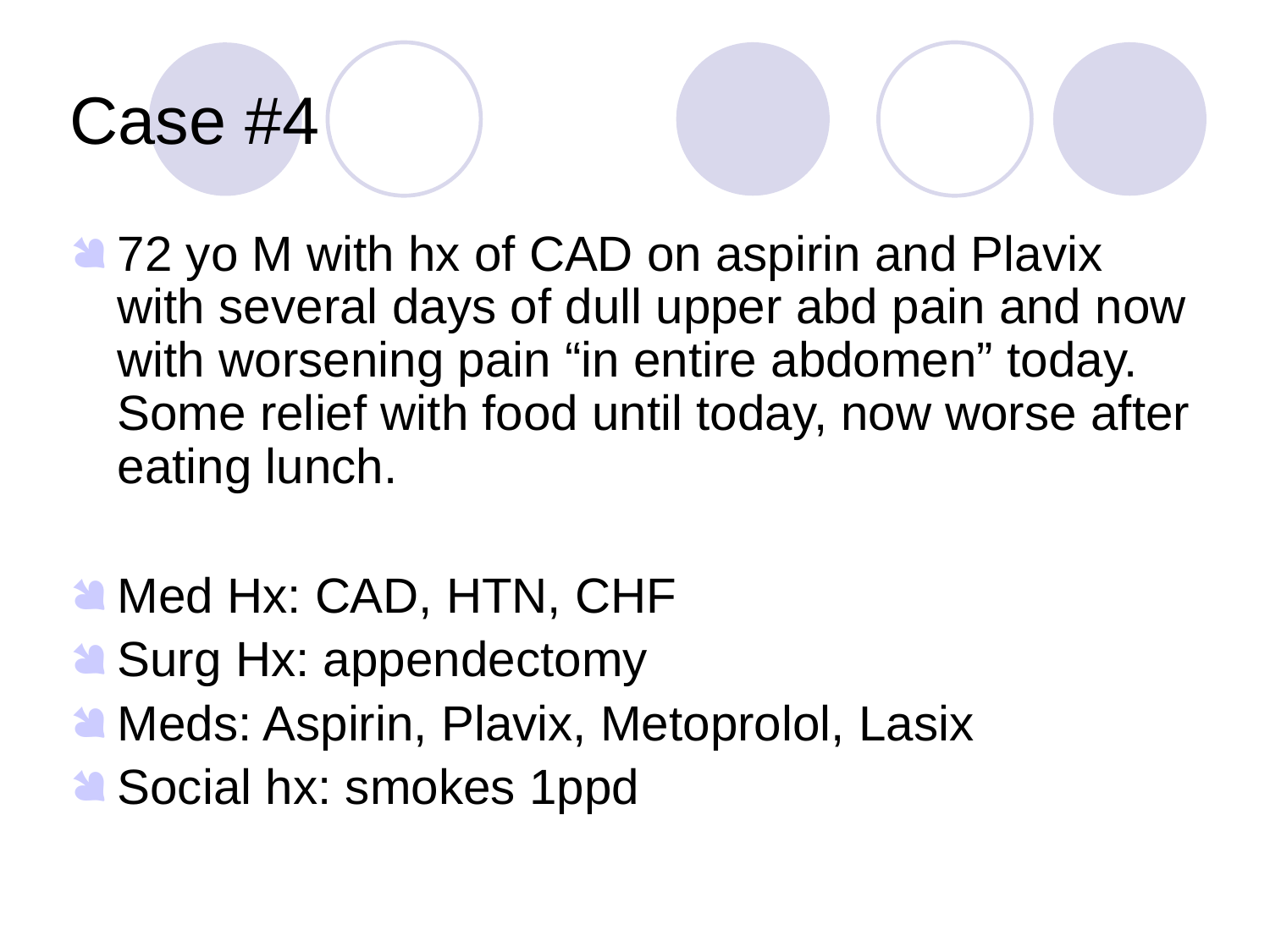

Case #4
72 yo M with hx of CAD on aspirin and Plavix with several days of dull upper abd pain and now with worsening pain “in entire abdomen” today. Some relief with food until today, now worse after eating lunch.

Med Hx: CAD, HTN, CHF
Surg Hx: appendectomy
Meds: Aspirin, Plavix, Metoprolol, Lasix
Social hx: smokes 1ppd